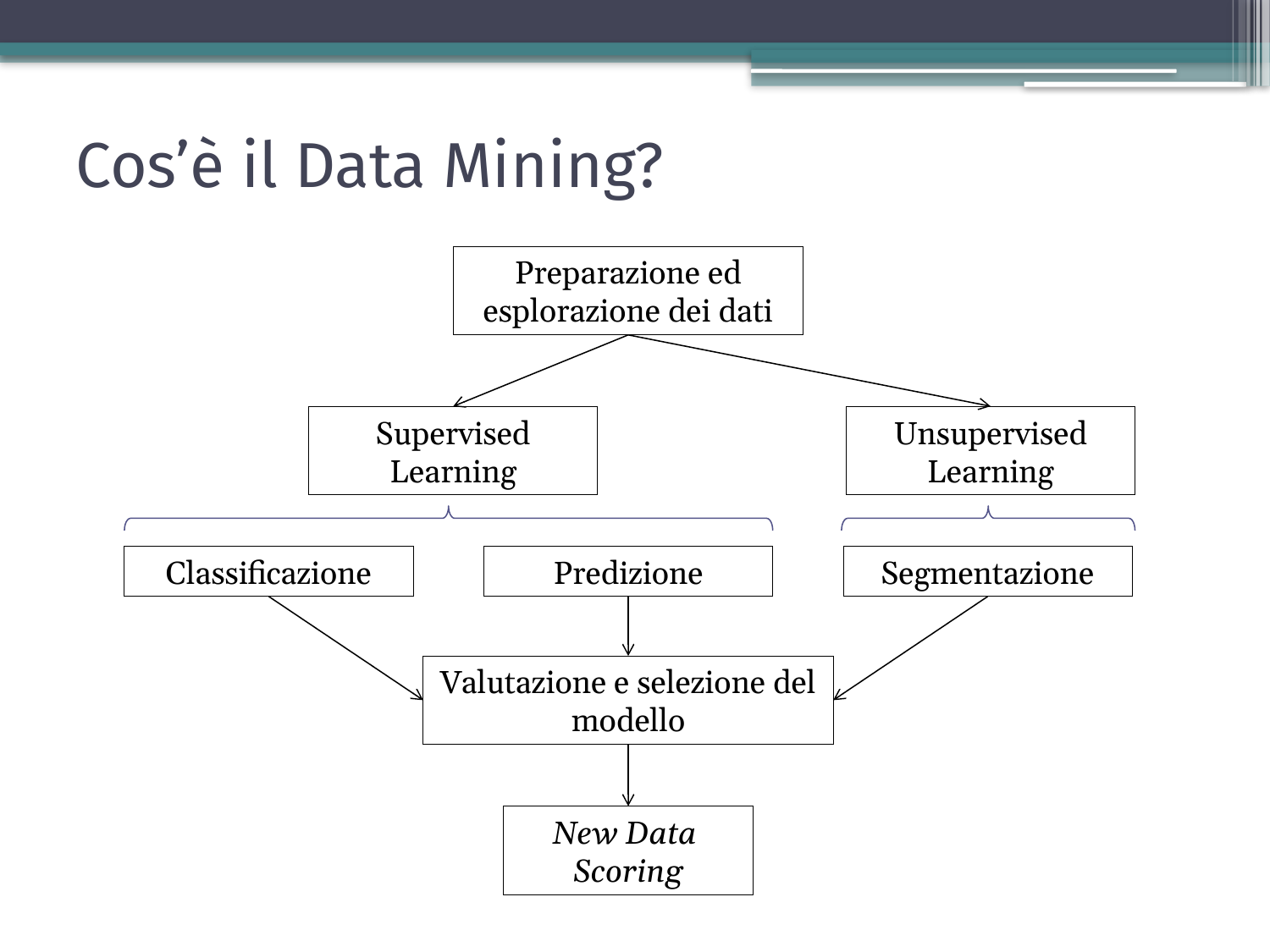

Cos’è il Data Mining?

Preparazione ed esplorazione dei dati

Supervised Learning
Unsupervised Learning
Classificazione
Predizione
Segmentazione
Valutazione e selezione del modello
New Data
Scoring